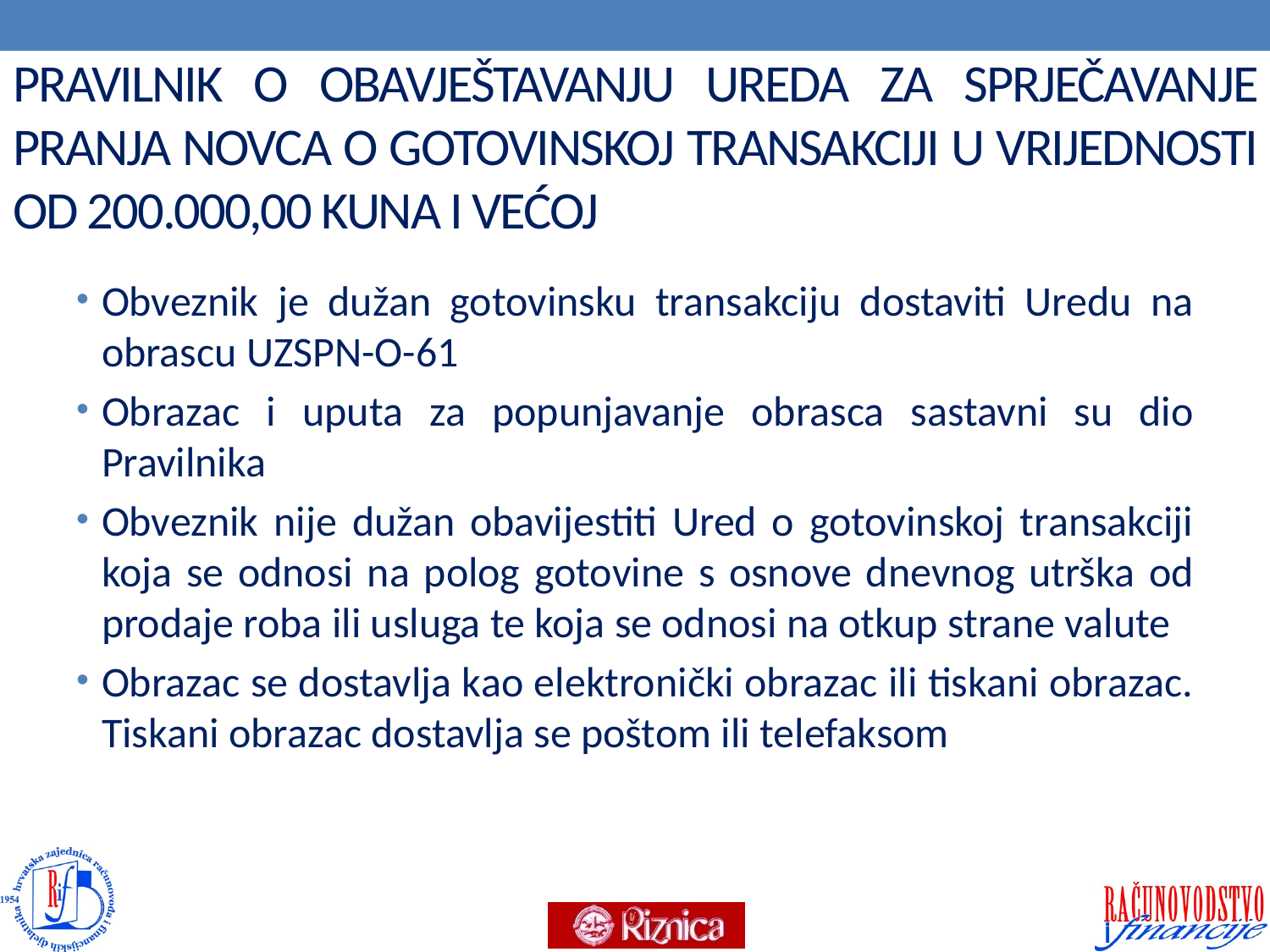

# PRAVILNIK O OBAVJEŠTAVANJU UREDA ZA SPRJEČAVANJE PRANJA NOVCA O GOTOVINSKOJ TRANSAKCIJI U VRIJEDNOSTI OD 200.000,00 KUNA I VEĆOJ
Obveznik je dužan gotovinsku transakciju dostaviti Uredu na obrascu UZSPN-O-61
Obrazac i uputa za popunjavanje obrasca sastavni su dio Pravilnika
Obveznik nije dužan obavijestiti Ured o gotovinskoj transakciji koja se odnosi na polog gotovine s osnove dnevnog utrška od prodaje roba ili usluga te koja se odnosi na otkup strane valute
Obrazac se dostavlja kao elektronički obrazac ili tiskani obrazac. Tiskani obrazac dostavlja se poštom ili telefaksom